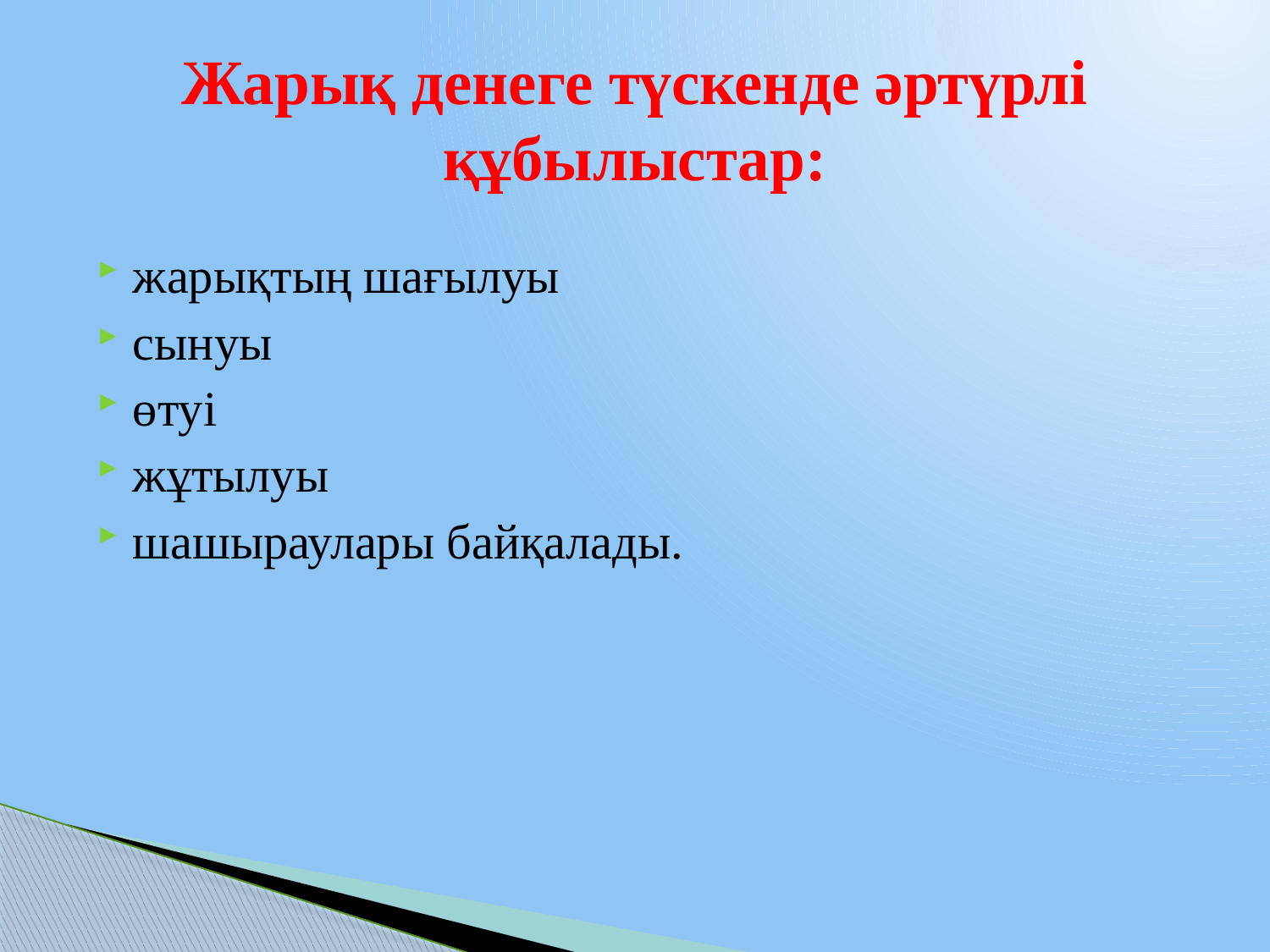

# Жарық денеге түскенде әртүрлі құбылыстар:
жарықтың шағылуы
сынуы
өтуі
жұтылуы
шашыраулары байқалады.